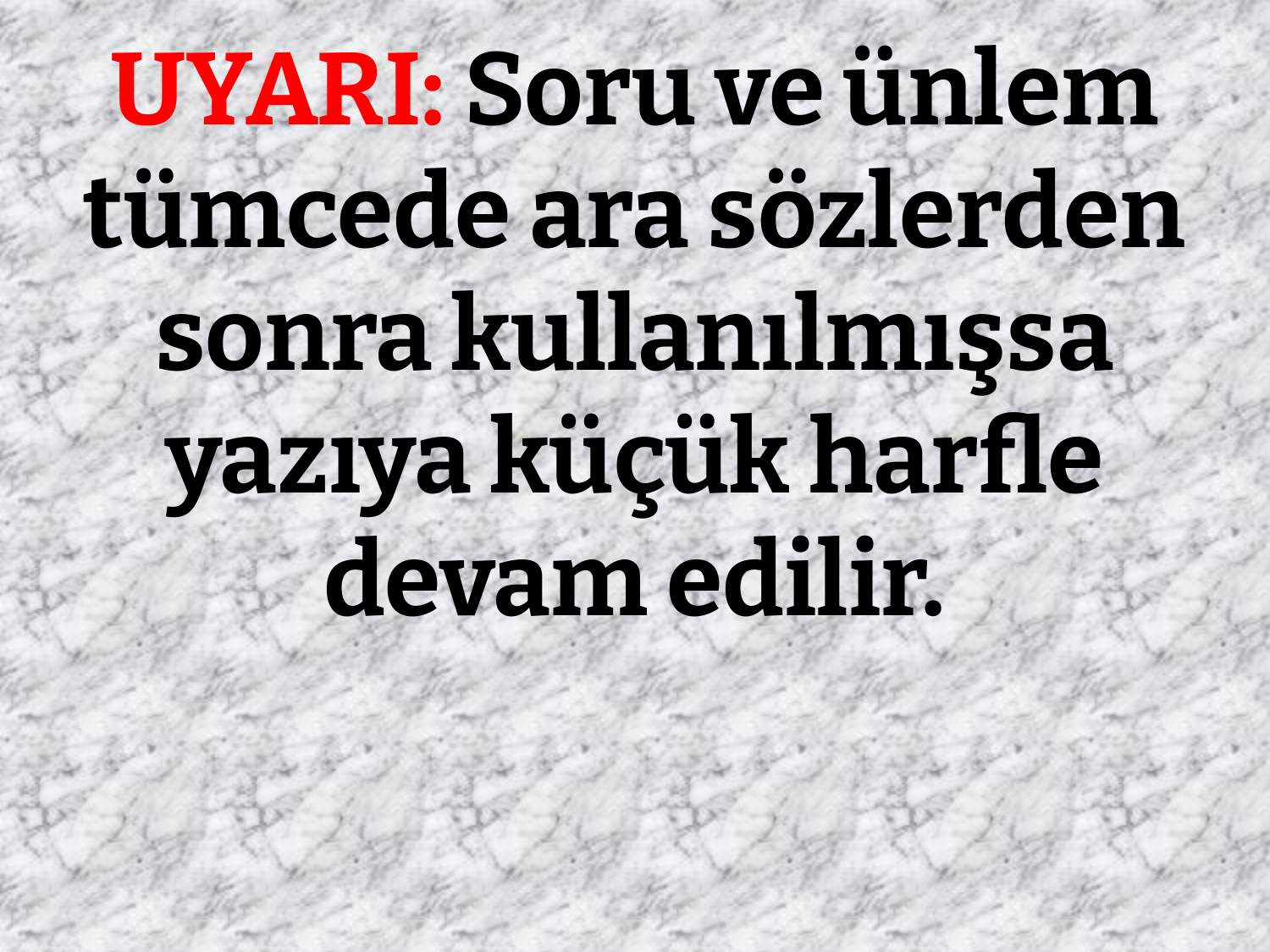

UYARI: Soru ve ünlem tümcede ara sözlerden sonra kullanılmışsa yazıya küçük harfle devam edilir.